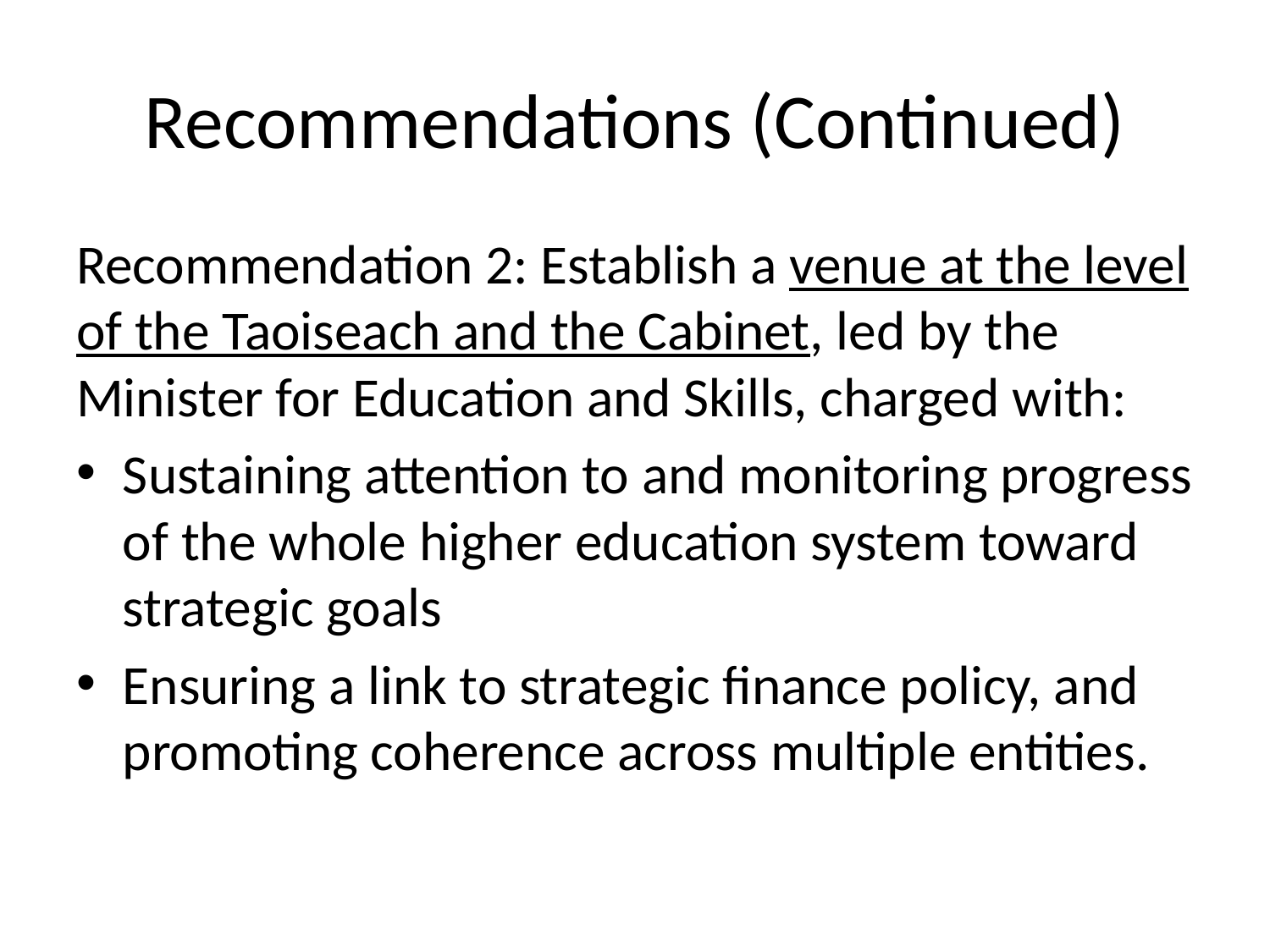

# Recommendations (Continued)
Recommendation 2: Establish a venue at the level of the Taoiseach and the Cabinet, led by the Minister for Education and Skills, charged with:
Sustaining attention to and monitoring progress of the whole higher education system toward strategic goals
Ensuring a link to strategic finance policy, and promoting coherence across multiple entities.